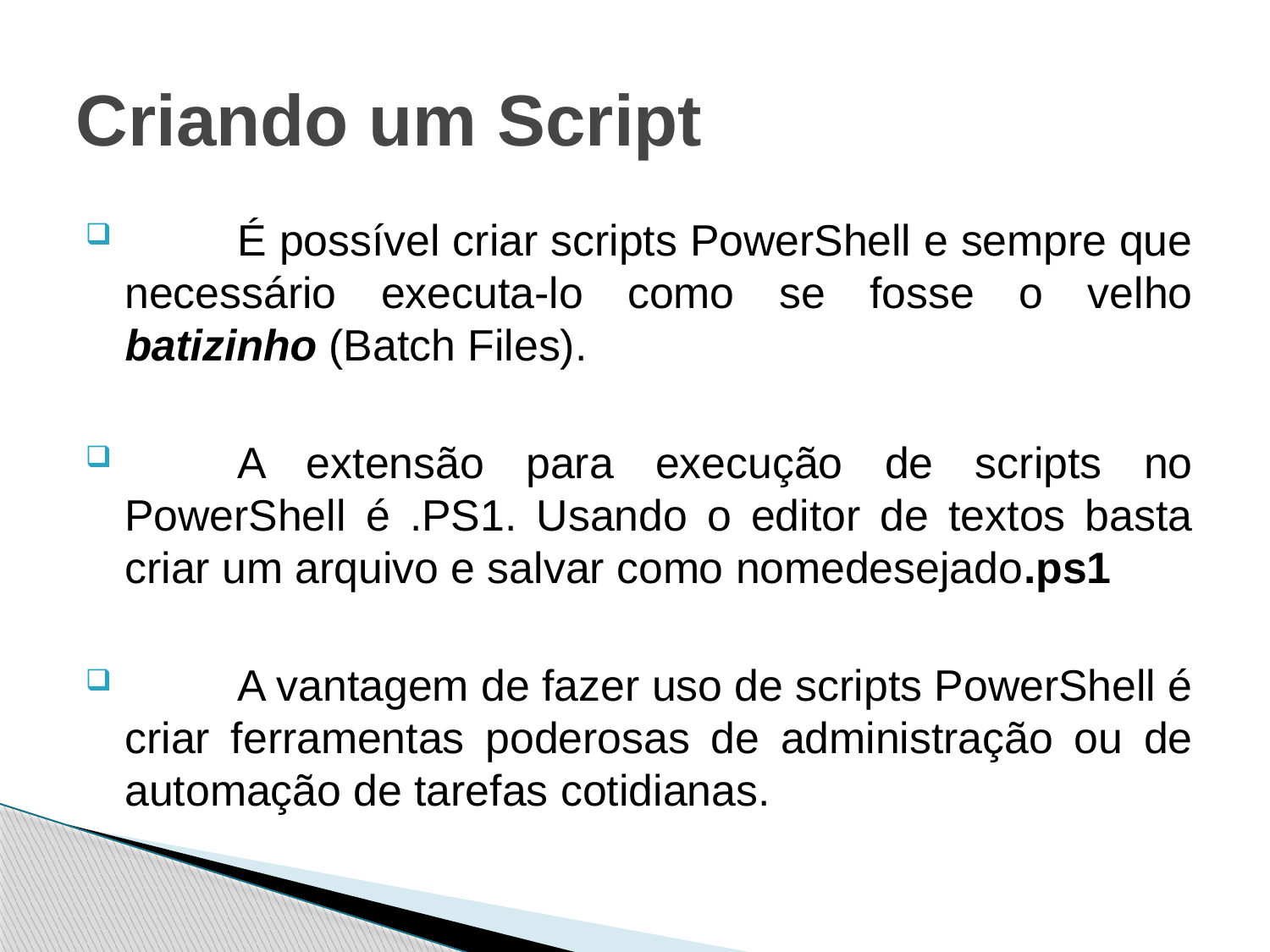

# Criando um Script
	É possível criar scripts PowerShell e sempre que necessário executa-lo como se fosse o velho batizinho (Batch Files).

	A extensão para execução de scripts no PowerShell é .PS1. Usando o editor de textos basta criar um arquivo e salvar como nomedesejado.ps1

	A vantagem de fazer uso de scripts PowerShell é criar ferramentas poderosas de administração ou de automação de tarefas cotidianas.